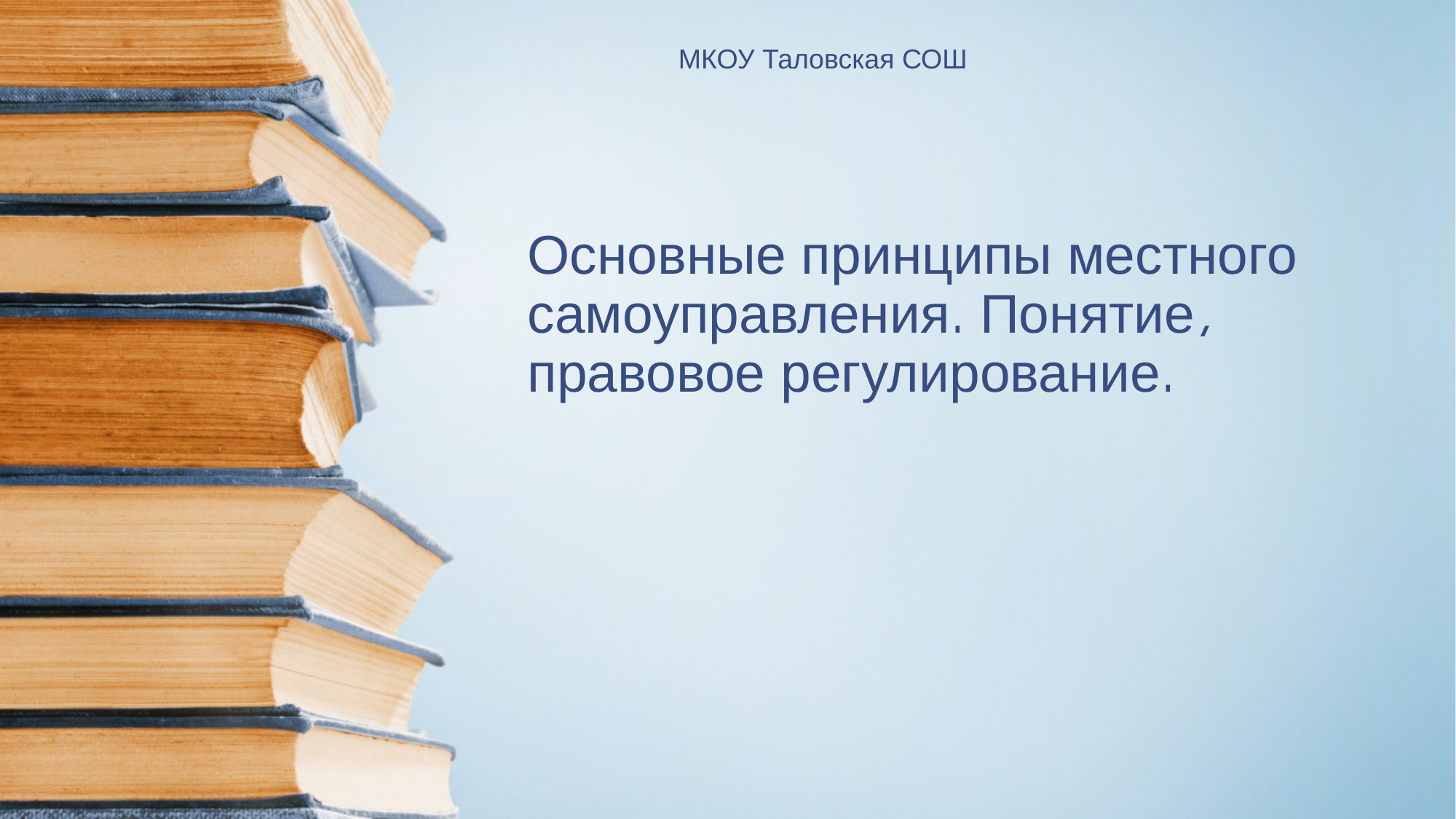

МКОУ Таловская СОШ

# Основные принципы местного самоуправления. Понятие, правовое регулирование.